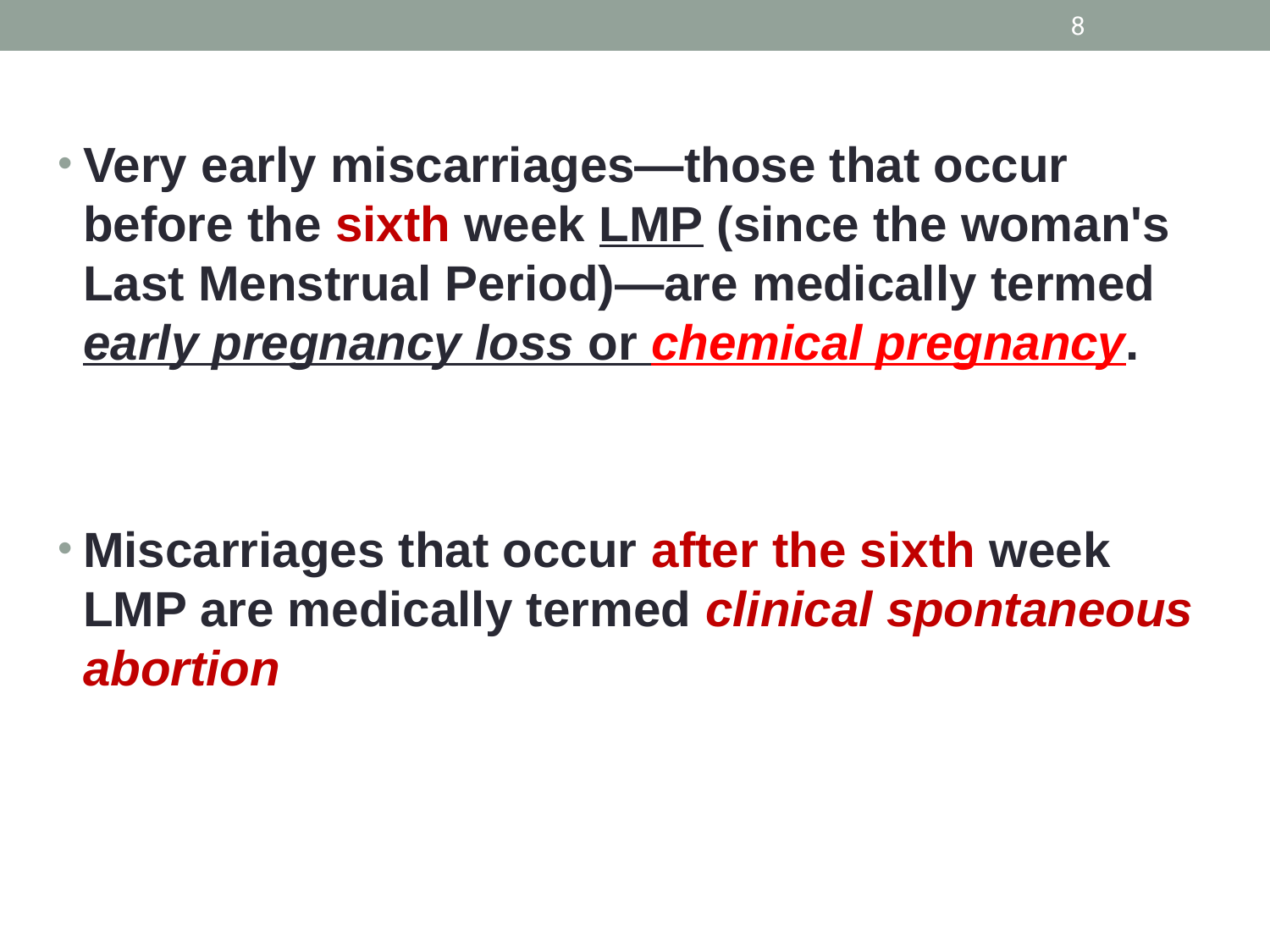

8

Very early miscarriages—those that occur before the sixth week LMP (since the woman's Last Menstrual Period)—are medically termed early pregnancy loss or chemical pregnancy.

Miscarriages that occur after the sixth week LMP are medically termed clinical spontaneous abortion